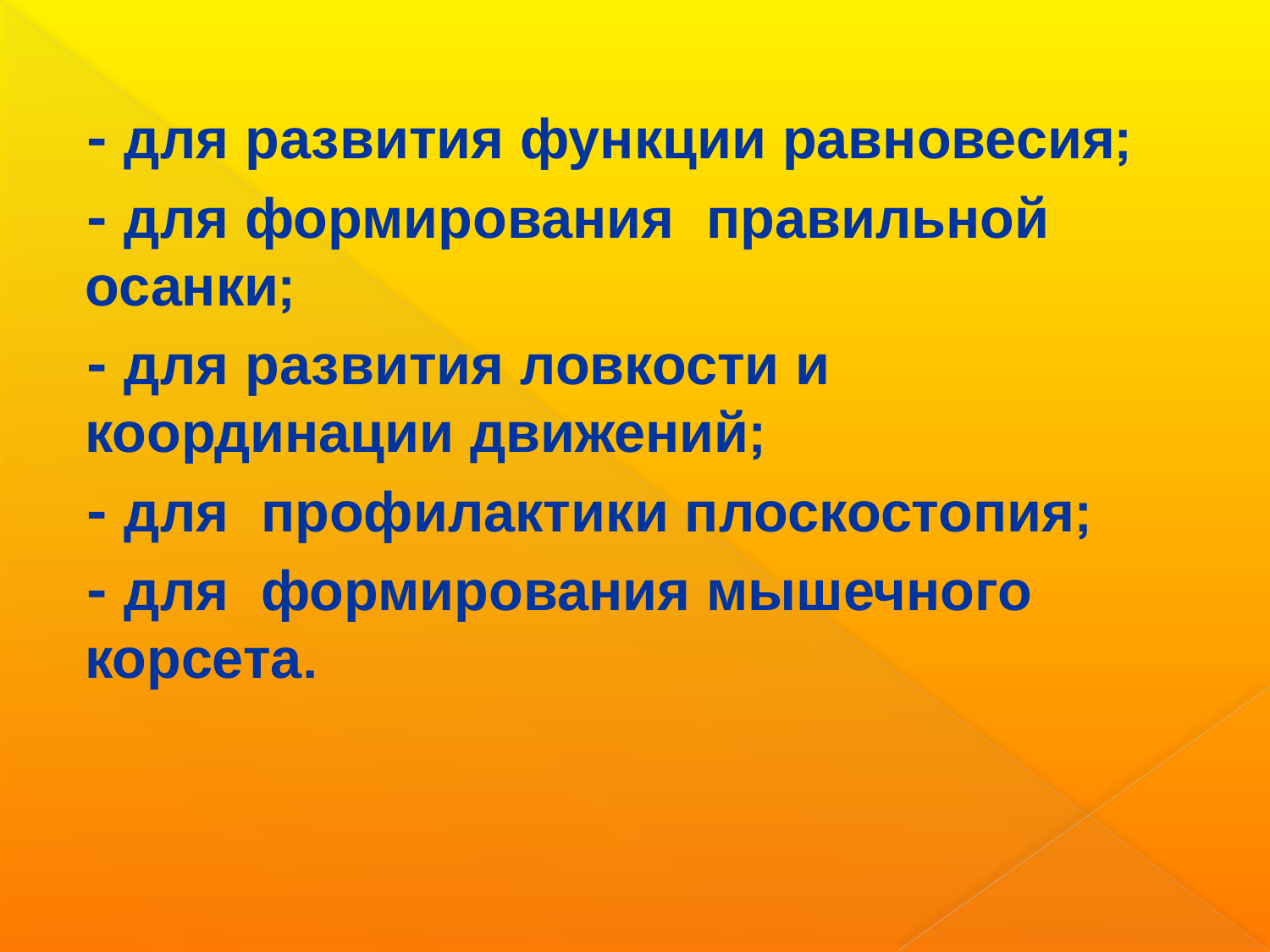

- для развития функции равновесия;
- для формирования  правильной осанки;
- для развития ловкости и координации движений;
- для  профилактики плоскостопия;
- для  формирования мышечного корсета.